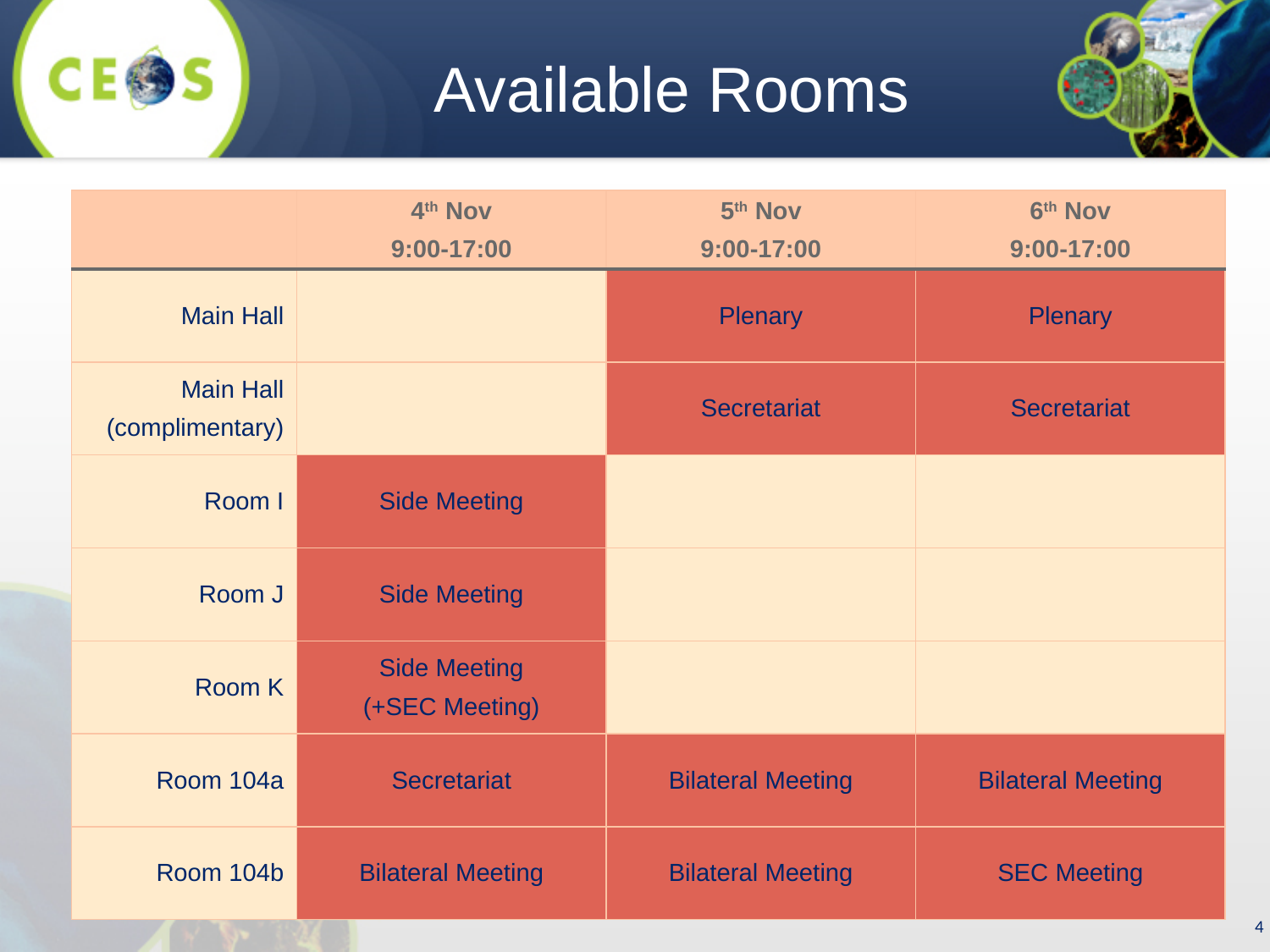

Available Rooms
|  | 4th Nov 9:00-17:00 | 5th Nov 9:00-17:00 | 6th Nov 9:00-17:00 |
| --- | --- | --- | --- |
| Main Hall |  | Plenary | Plenary |
| Main Hall (complimentary) |  | Secretariat | Secretariat |
| Room I | Side Meeting |  |  |
| Room J | Side Meeting |  |  |
| Room K | Side Meeting (+SEC Meeting) |  |  |
| Room 104a | Secretariat | Bilateral Meeting | Bilateral Meeting |
| Room 104b | Bilateral Meeting | Bilateral Meeting | SEC Meeting |
4